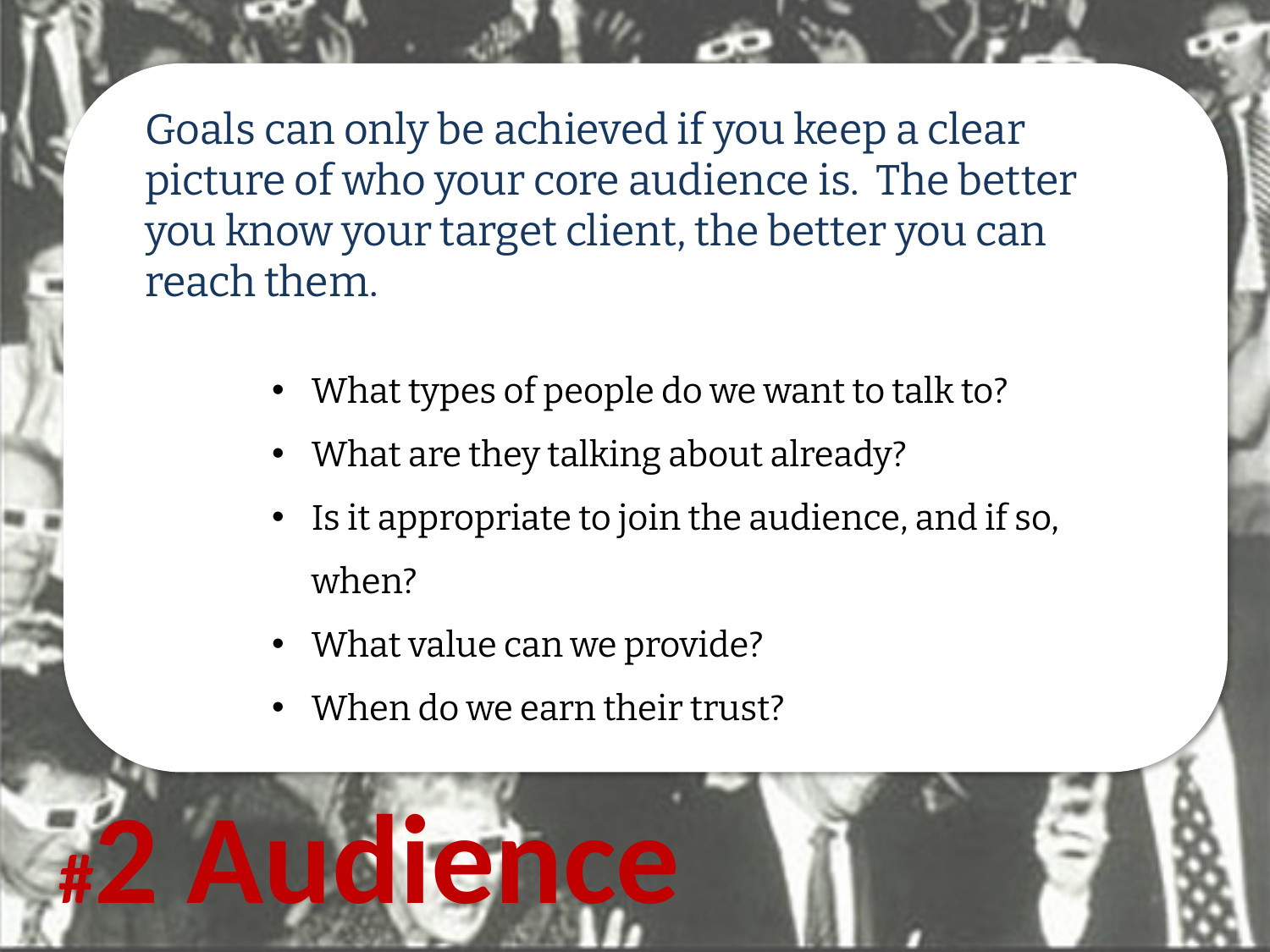

Goals can only be achieved if you keep a clear picture of who your core audience is.  The better you know your target client, the better you can reach them.

What types of people do we want to talk to?
What are they talking about already?
Is it appropriate to join the audience, and if so, when?
What value can we provide?
When do we earn their trust?
#2 Audience